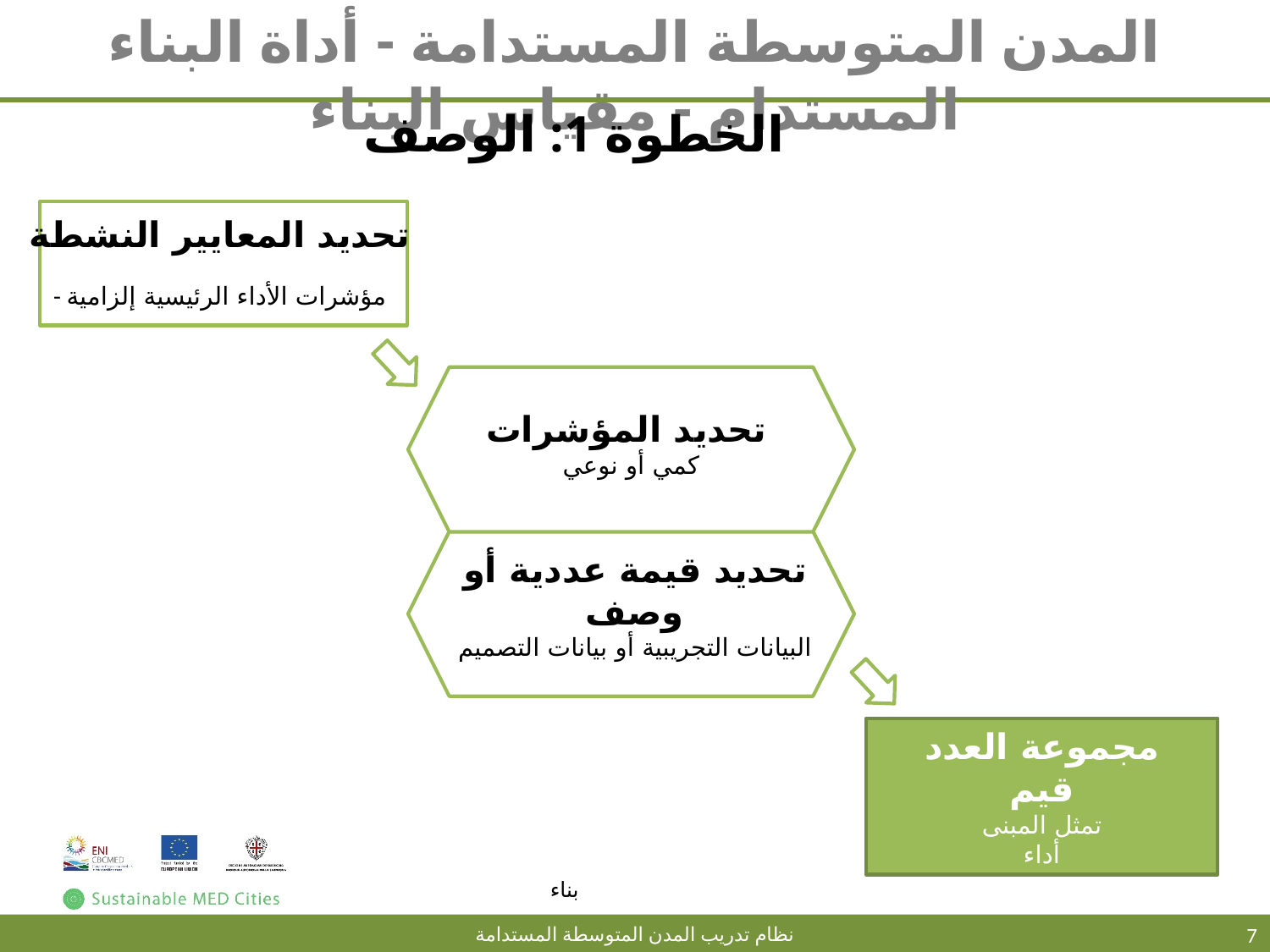

# المدن المتوسطة المستدامة - أداة البناء المستدام - مقياس البناء
الخطوة 1: الوصف

تحديد المعايير النشطة

- مؤشرات الأداء الرئيسية إلزامية

تحديد المؤشرات
كمي أو نوعي

تحديد قيمة عددية أو وصف
البيانات التجريبية أو بيانات التصميم

مجموعة العدد
قيم
تمثل المبنى
أداء

7